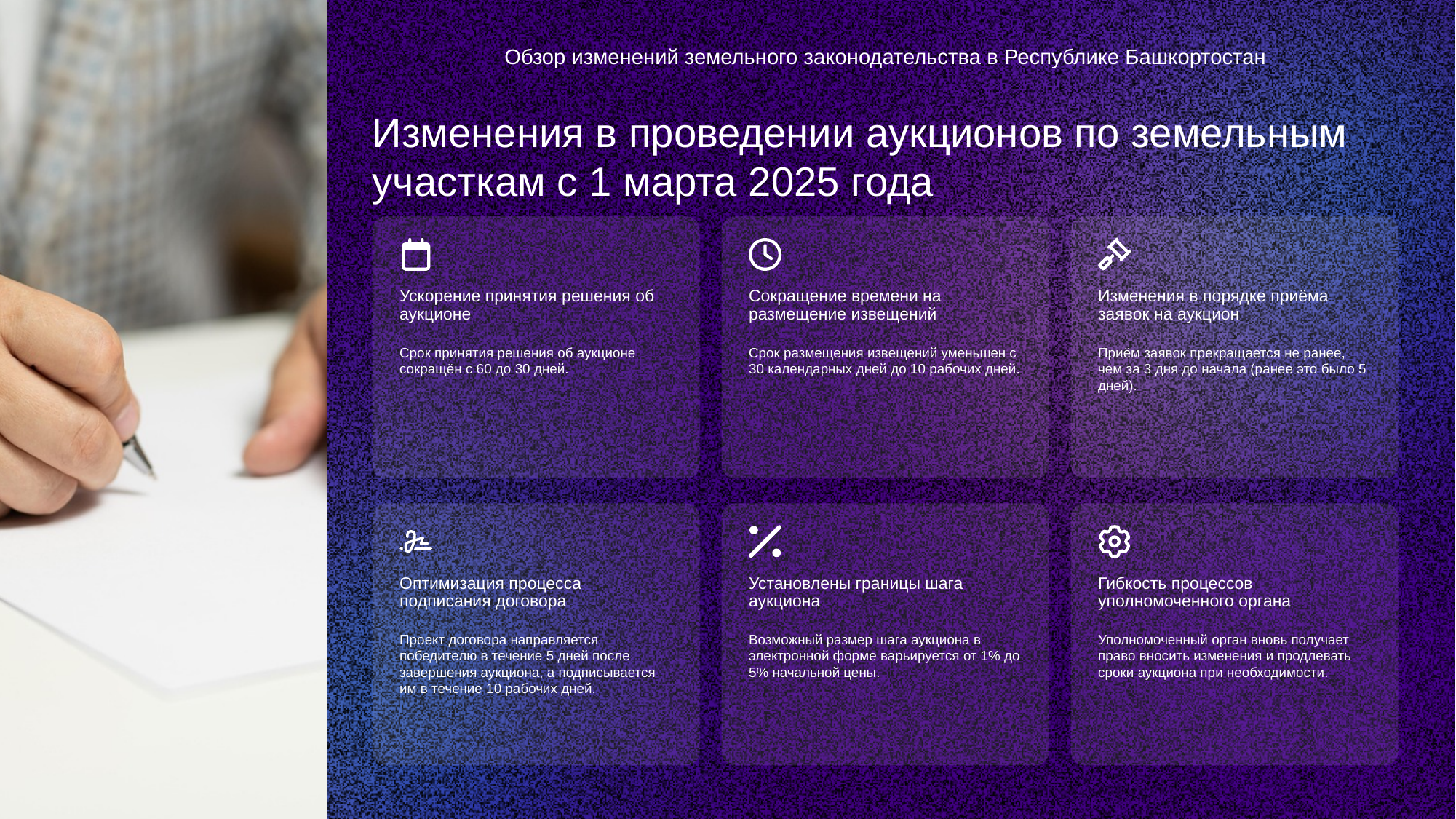

Обзор изменений земельного законодательства в Республике Башкортостан
Изменения в проведении аукционов по земельным участкам с 1 марта 2025 года

Ускорение принятия решения об аукционе
Сокращение времени на размещение извещений
Изменения в порядке приёма заявок на аукцион
Срок принятия решения об аукционе сокращён с 60 до 30 дней.
Срок размещения извещений уменьшен с 30 календарных дней до 10 рабочих дней.
Приём заявок прекращается не ранее, чем за 3 дня до начала (ранее это было 5 дней).

Оптимизация процесса подписания договора
Установлены границы шага аукциона
Гибкость процессов уполномоченного органа

Проект договора направляется победителю в течение 5 дней после завершения аукциона, а подписывается им в течение 10 рабочих дней.
Возможный размер шага аукциона в электронной форме варьируется от 1% до 5% начальной цены.
Уполномоченный орган вновь получает право вносить изменения и продлевать сроки аукциона при необходимости.